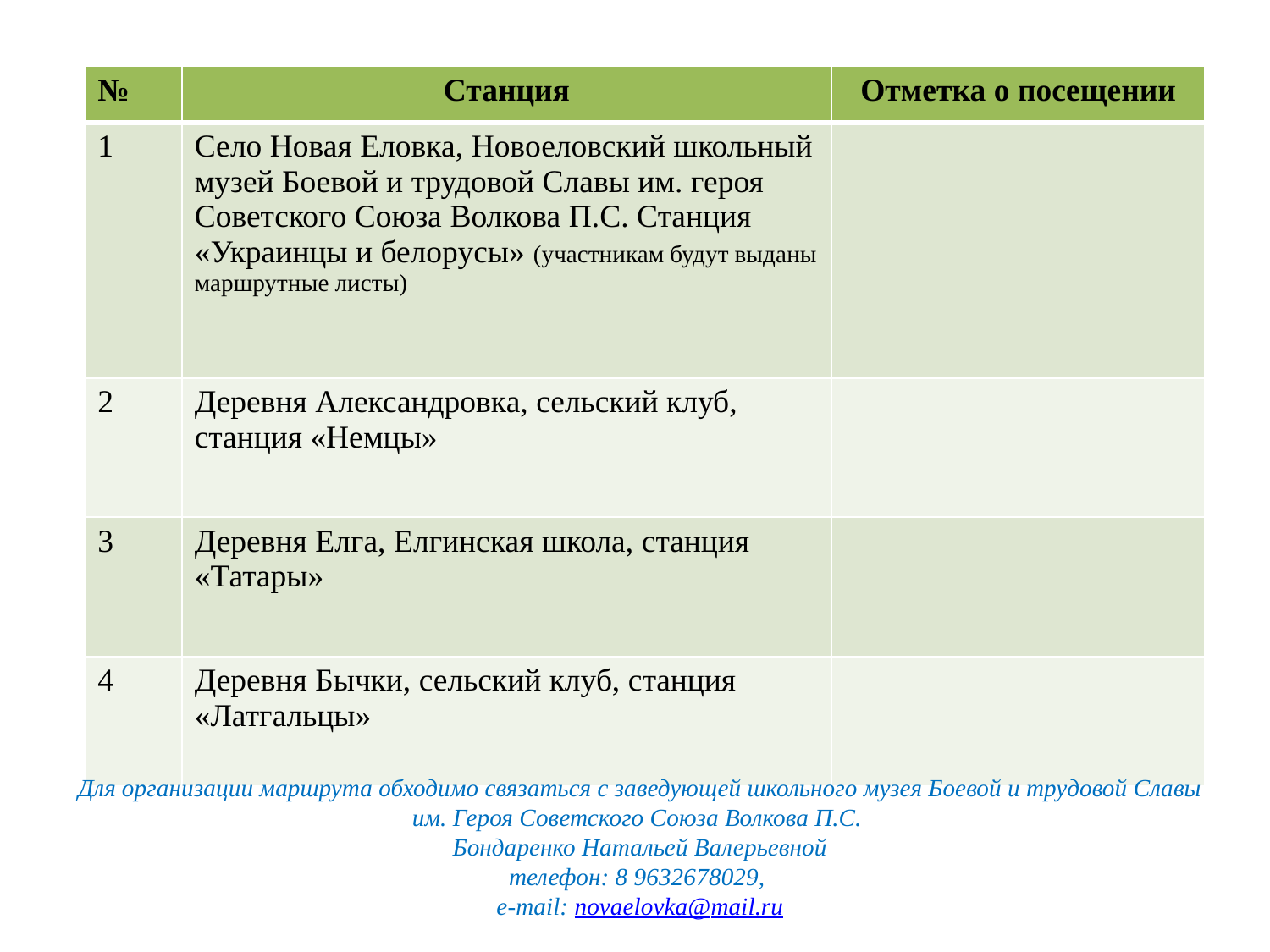

| № | Станция | Отметка о посещении |
| --- | --- | --- |
| 1 | Село Новая Еловка, Новоеловский школьный музей Боевой и трудовой Славы им. героя Советского Союза Волкова П.С. Станция «Украинцы и белорусы» (участникам будут выданы маршрутные листы) |  |
| 2 | Деревня Александровка, сельский клуб, станция «Немцы» |  |
| 3 | Деревня Елга, Елгинская школа, станция «Татары» |  |
| 4 | Деревня Бычки, сельский клуб, станция «Латгальцы» |  |
Для организации маршрута обходимо связаться с заведующей школьного музея Боевой и трудовой Славы им. Героя Советского Союза Волкова П.С.
Бондаренко Натальей Валерьевной
телефон: 8 9632678029,
e-mail: novaelovka@mail.ru